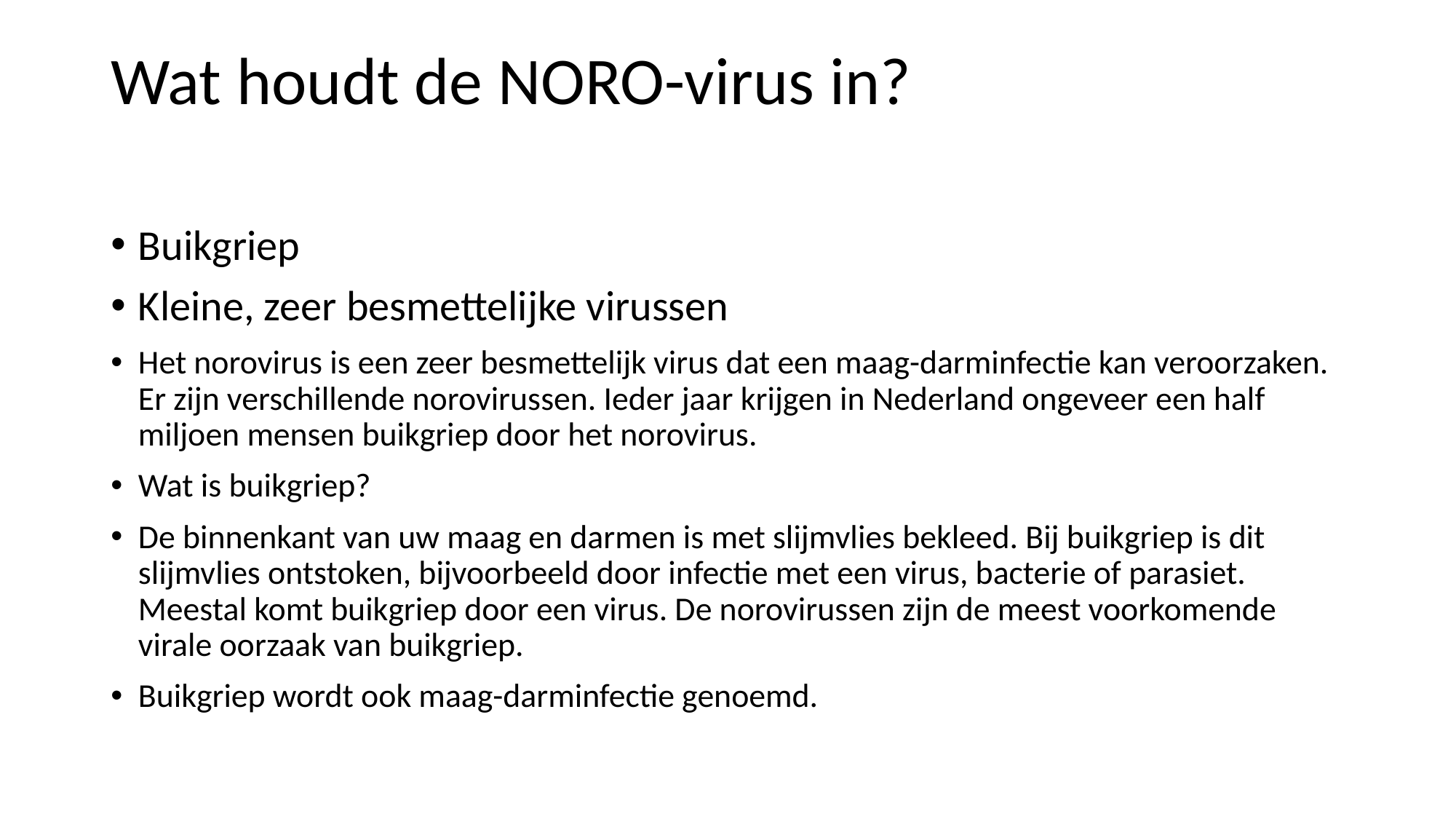

# Wat houdt de NORO-virus in?
Buikgriep
Kleine, zeer besmettelijke virussen
Het norovirus is een zeer besmettelijk virus dat een maag-darminfectie kan veroorzaken. Er zijn verschillende norovirussen. Ieder jaar krijgen in Nederland ongeveer een half miljoen mensen buikgriep door het norovirus.
Wat is buikgriep?
De binnenkant van uw maag en darmen is met slijmvlies bekleed. Bij buikgriep is dit slijmvlies ontstoken, bijvoorbeeld door infectie met een virus, bacterie of parasiet. Meestal komt buikgriep door een virus. De norovirussen zijn de meest voorkomende virale oorzaak van buikgriep.
Buikgriep wordt ook maag-darminfectie genoemd.